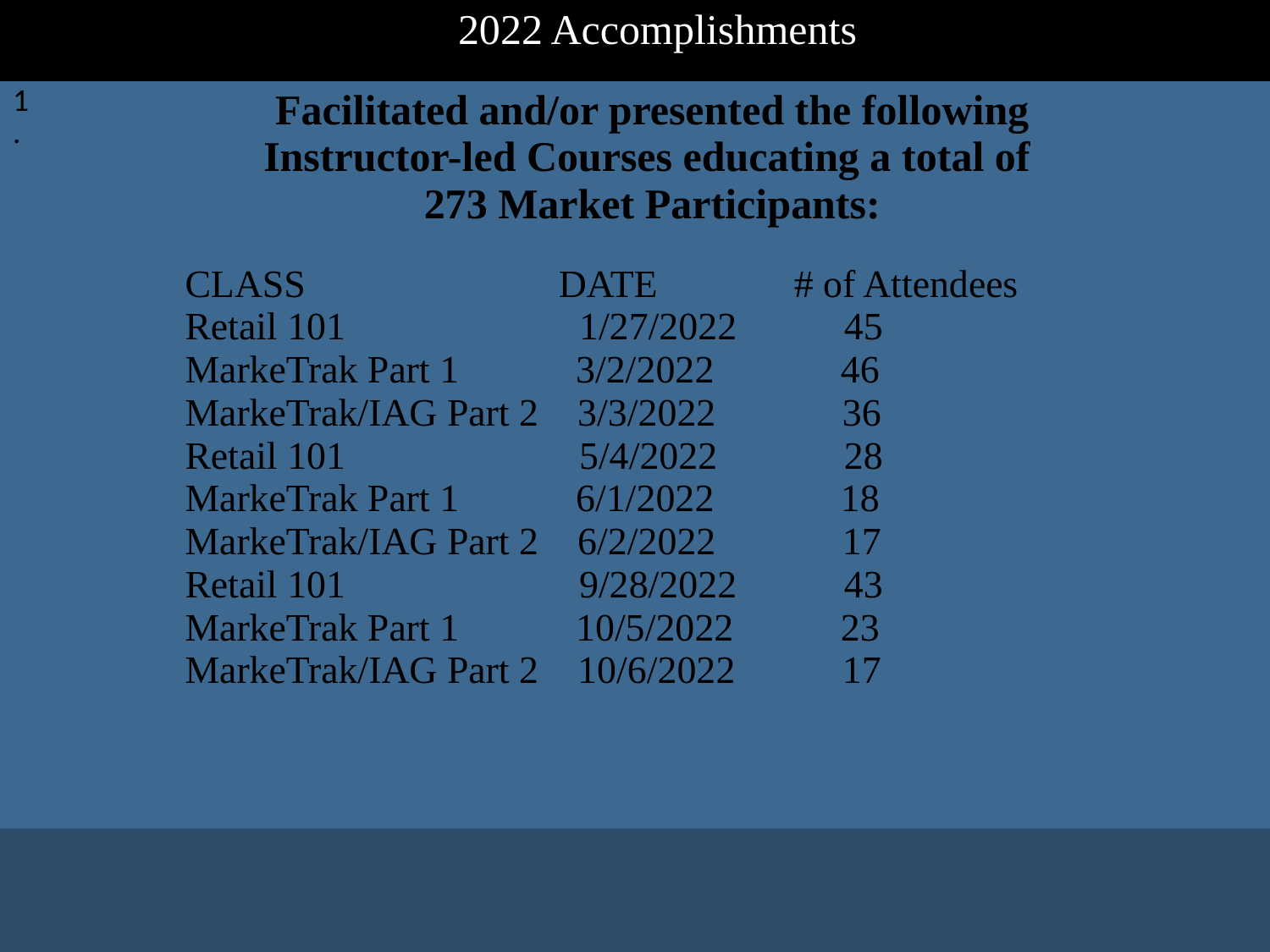

|  | 2022 Accomplishments |
| --- | --- |
| 1. | Facilitated and/or presented the following Instructor-led Courses educating a total of 273 Market Participants: CLASS DATE # of Attendees Retail 101 1/27/2022 45 MarkeTrak Part 1 3/2/2022 46 MarkeTrak/IAG Part 2 3/3/2022 36 Retail 101 5/4/2022 28 MarkeTrak Part 1 6/1/2022 18 MarkeTrak/IAG Part 2 6/2/2022 17 Retail 101 9/28/2022 43 MarkeTrak Part 1 10/5/2022 23 MarkeTrak/IAG Part 2 10/6/2022 17 |
|  |  |
# Accomplishments for 2022
Retail Market Training Task Force